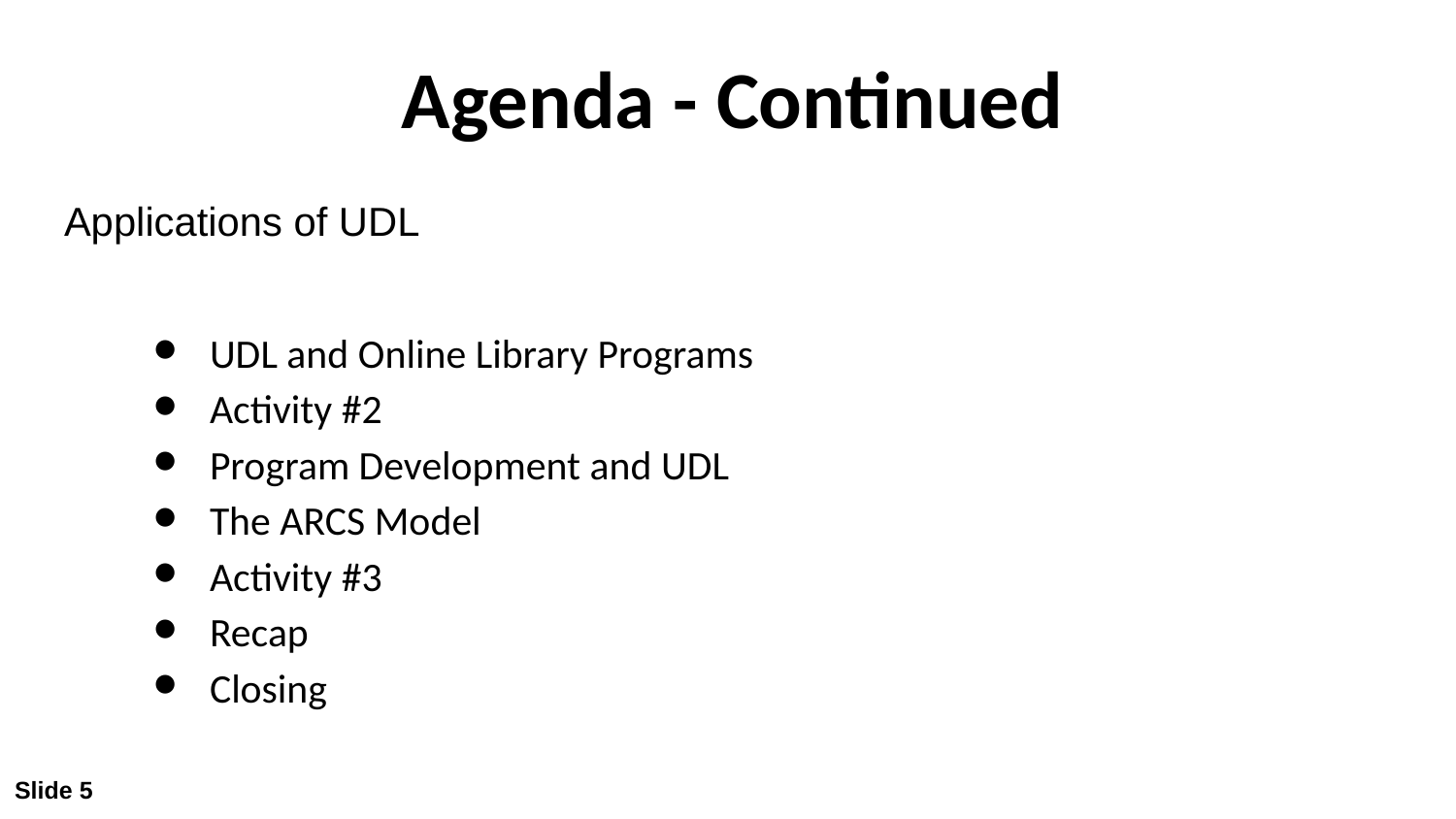

# Agenda - Continued
Applications of UDL

UDL and Online Library Programs
Activity #2
Program Development and UDL
The ARCS Model
Activity #3
Recap
Closing
Slide 5